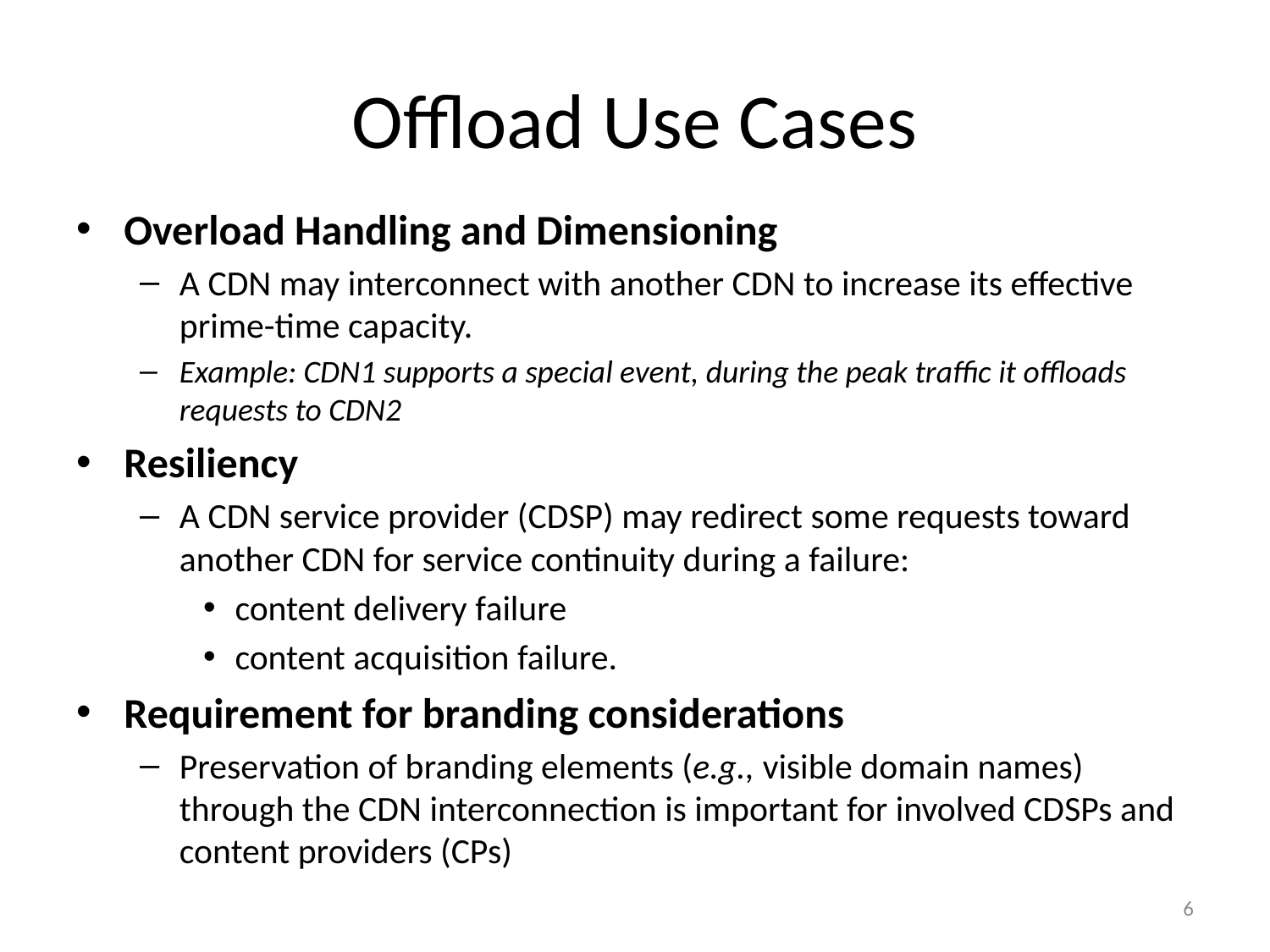

# Offload Use Cases
Overload Handling and Dimensioning
A CDN may interconnect with another CDN to increase its effective prime-time capacity.
Example: CDN1 supports a special event, during the peak traffic it offloads requests to CDN2
Resiliency
A CDN service provider (CDSP) may redirect some requests toward another CDN for service continuity during a failure:
content delivery failure
content acquisition failure.
Requirement for branding considerations
Preservation of branding elements (e.g., visible domain names) through the CDN interconnection is important for involved CDSPs and content providers (CPs)
6